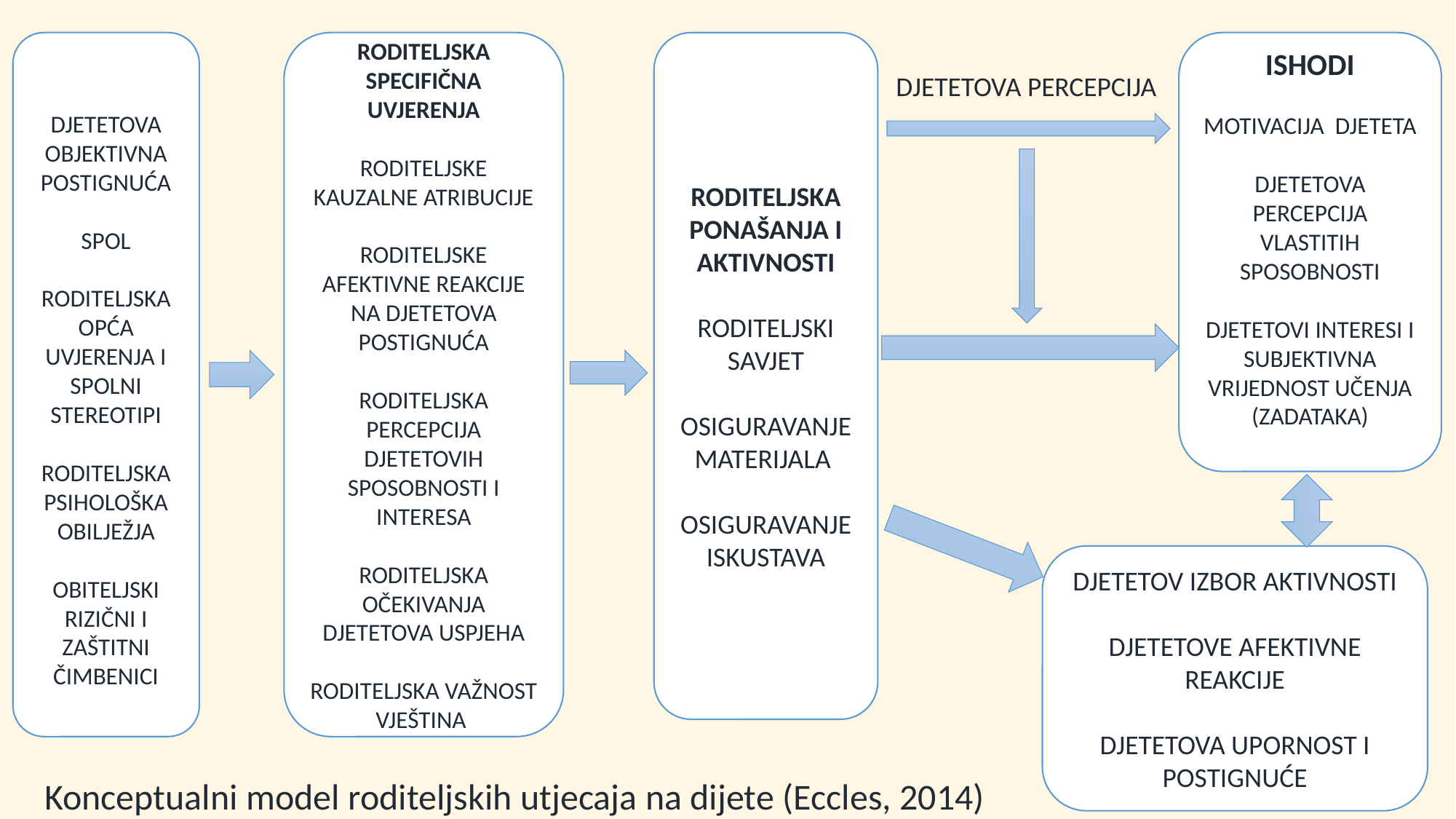

DJETETOVA OBJEKTIVNA POSTIGNUĆA

SPOL

RODITELJSKA OPĆA UVJERENJA I SPOLNI STEREOTIPI

RODITELJSKA PSIHOLOŠKA OBILJEŽJA

OBITELJSKI RIZIČNI I ZAŠTITNI ČIMBENICI

RODITELJSKA PONAŠANJA I AKTIVNOSTI

RODITELJSKI SAVJET

OSIGURAVANJE MATERIJALA

OSIGURAVANJE ISKUSTAVA
RODITELJSKA SPECIFIČNA UVJERENJA

RODITELJSKE KAUZALNE ATRIBUCIJE

RODITELJSKE AFEKTIVNE REAKCIJE NA DJETETOVA POSTIGNUĆA

RODITELJSKA PERCEPCIJA DJETETOVIH SPOSOBNOSTI I INTERESA

RODITELJSKA OČEKIVANJA DJETETOVA USPJEHA

RODITELJSKA VAŽNOST VJEŠTINA
ISHODI

MOTIVACIJA  DJETETA

DJETETOVA PERCEPCIJA VLASTITIH SPOSOBNOSTI

DJETETOVI INTERESI I SUBJEKTIVNA VRIJEDNOST UČENJA (ZADATAKA)

DJETETOVA PERCEPCIJA

DJETETOV IZBOR AKTIVNOSTI

DJETETOVE AFEKTIVNE REAKCIJE

DJETETOVA UPORNOST I POSTIGNUĆE
Konceptualni model roditeljskih utjecaja na dijete (Eccles, 2014)